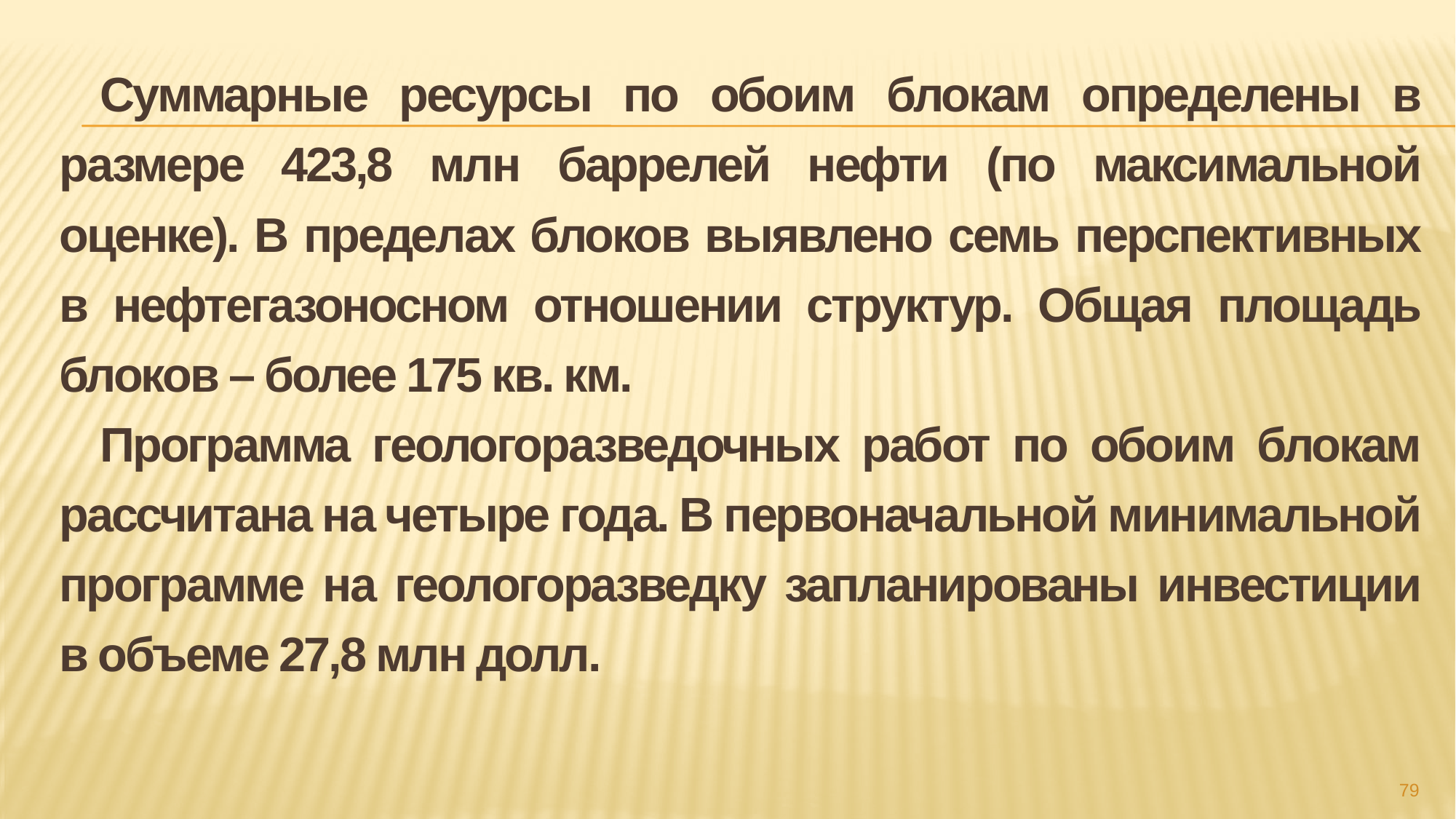

Суммарные ресурсы по обоим блокам определены в размере 423,8 млн баррелей нефти (по максимальной оценке). В пределах блоков выявлено семь перспективных в нефтегазоносном отношении структур. Общая площадь блоков – более 175 кв. км.
Программа геологоразведочных работ по обоим блокам рассчитана на четыре года. В первоначальной минимальной программе на геологоразведку запланированы инвестиции в объеме 27,8 млн долл.
#
79